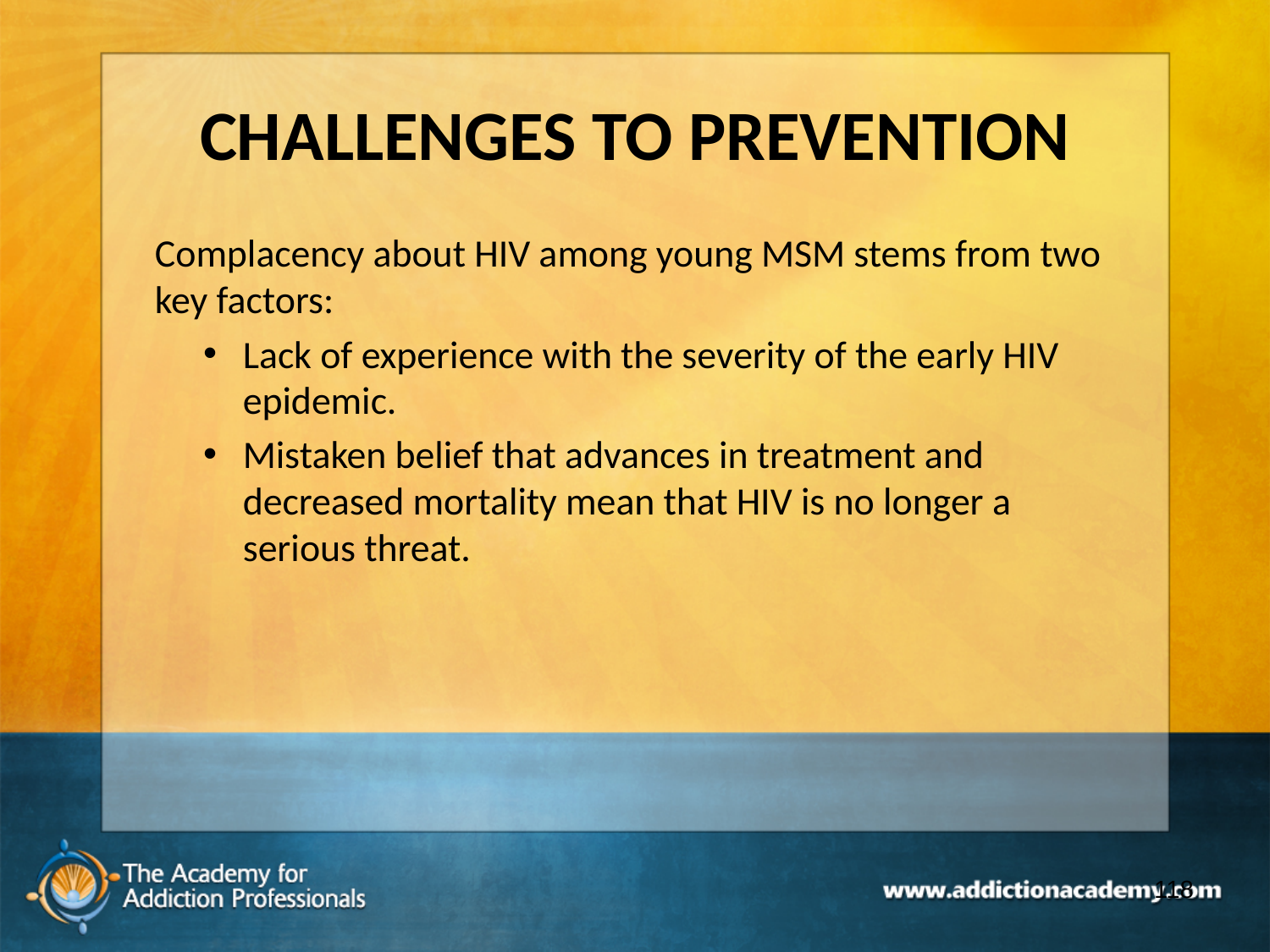

# CHALLENGES TO PREVENTION
Complacency about HIV among young MSM stems from two key factors:
Lack of experience with the severity of the early HIV epidemic.
Mistaken belief that advances in treatment and decreased mortality mean that HIV is no longer a serious threat.
118